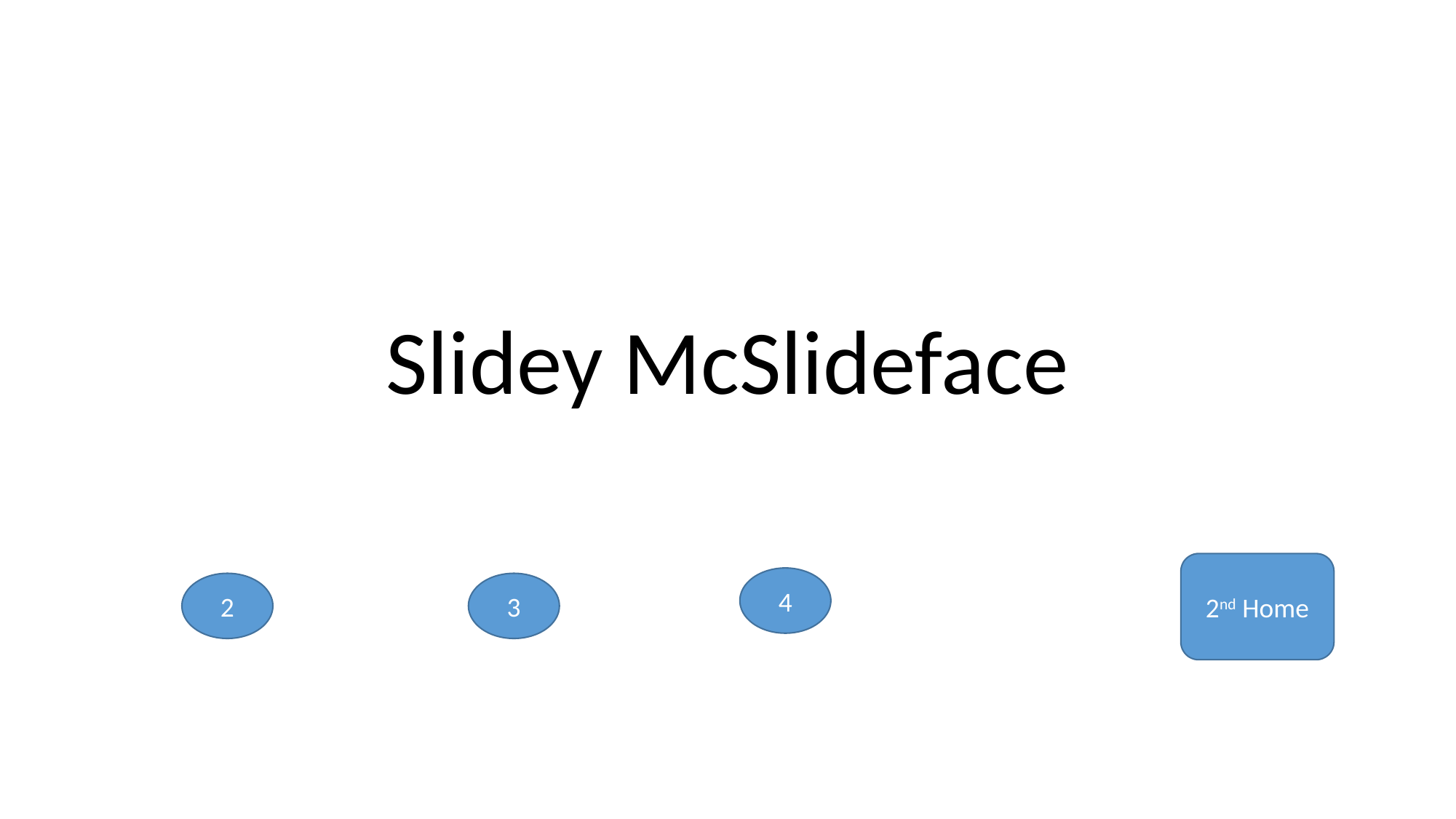

# Slidey McSlideface

2nd Home
4
2
3